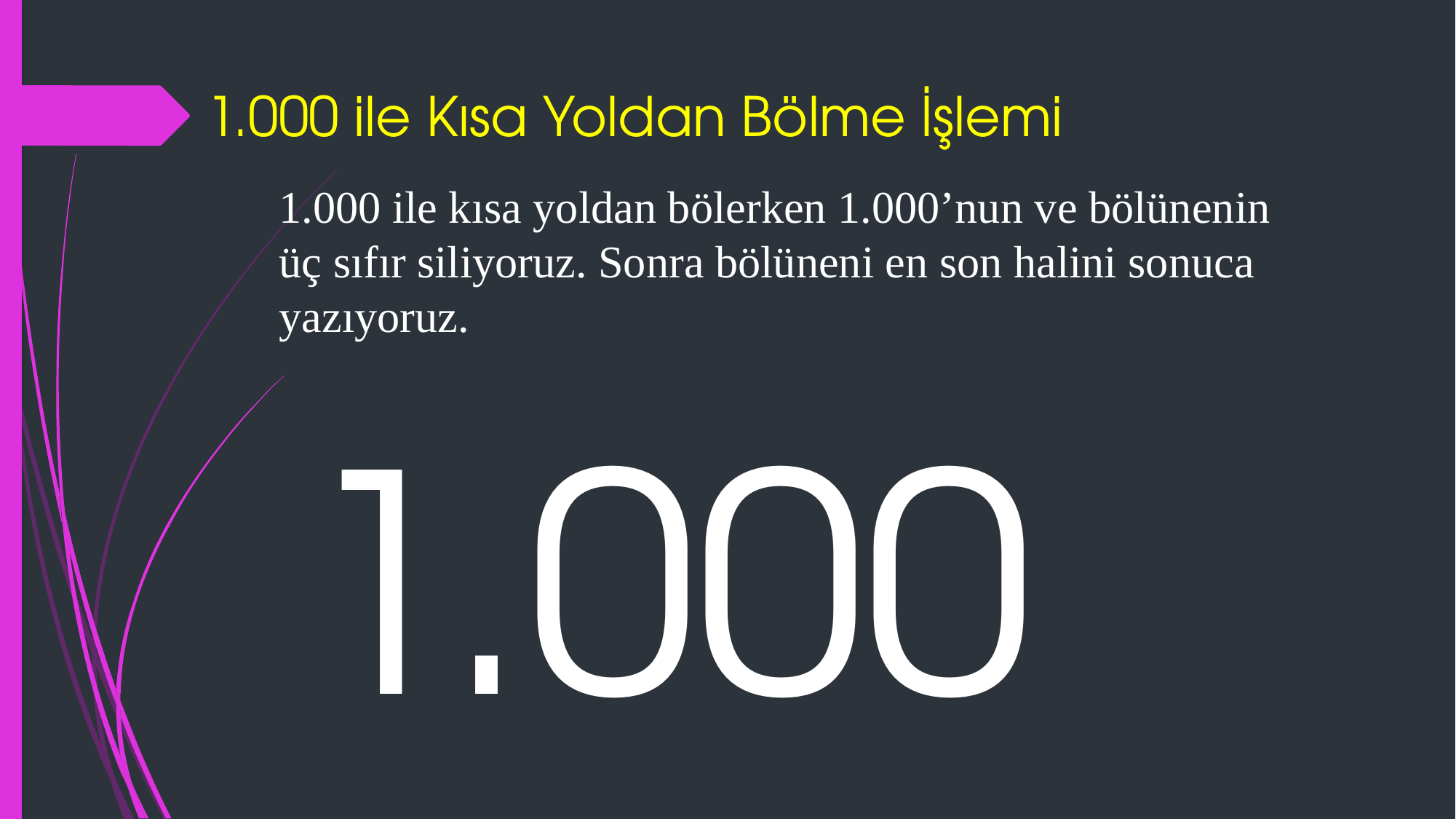

# 1.000 ile Kısa Yoldan Bölme İşlemi
1.000 ile kısa yoldan bölerken 1.000’nun ve bölünenin üç sıfır siliyoruz. Sonra bölüneni en son halini sonuca yazıyoruz.
1.000